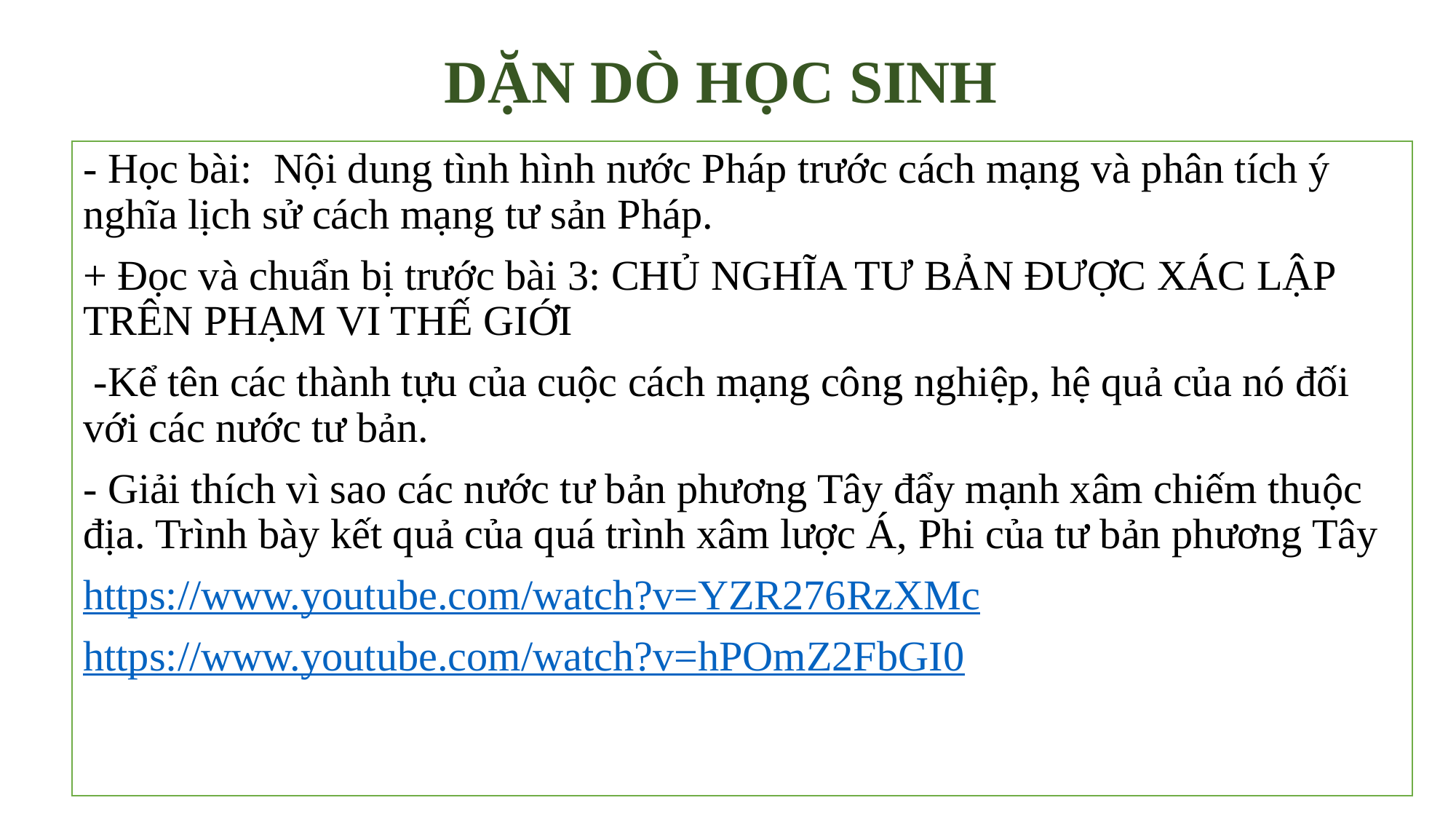

DẶN DÒ HỌC SINH
- Học bài:  Nội dung tình hình nước Pháp trước cách mạng và phân tích ý nghĩa lịch sử cách mạng tư sản Pháp.
+ Đọc và chuẩn bị trước bài 3: CHỦ NGHĨA TƯ BẢN ĐƯỢC XÁC LẬP TRÊN PHẠM VI THẾ GIỚI
 -Kể tên các thành tựu của cuộc cách mạng công nghiệp, hệ quả của nó đối với các nước tư bản.
- Giải thích vì sao các nước tư bản phương Tây đẩy mạnh xâm chiếm thuộc địa. Trình bày kết quả của quá trình xâm lược Á, Phi của tư bản phương Tây
https://www.youtube.com/watch?v=YZR276RzXMc
https://www.youtube.com/watch?v=hPOmZ2FbGI0